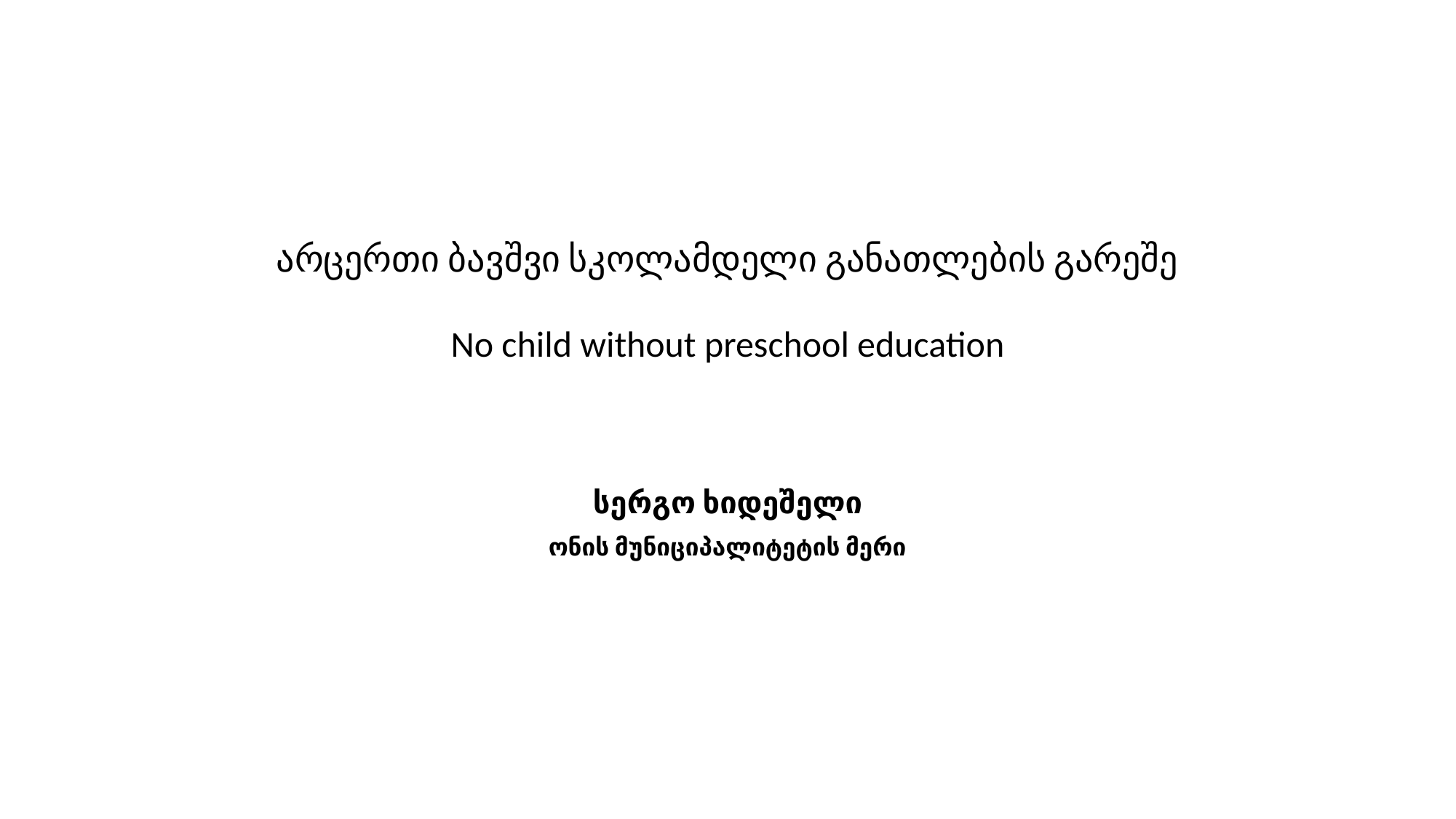

# არცერთი ბავშვი სკოლამდელი განათლების გარეშე No child without preschool education

სერგო ხიდეშელი
ონის მუნიციპალიტეტის მერი